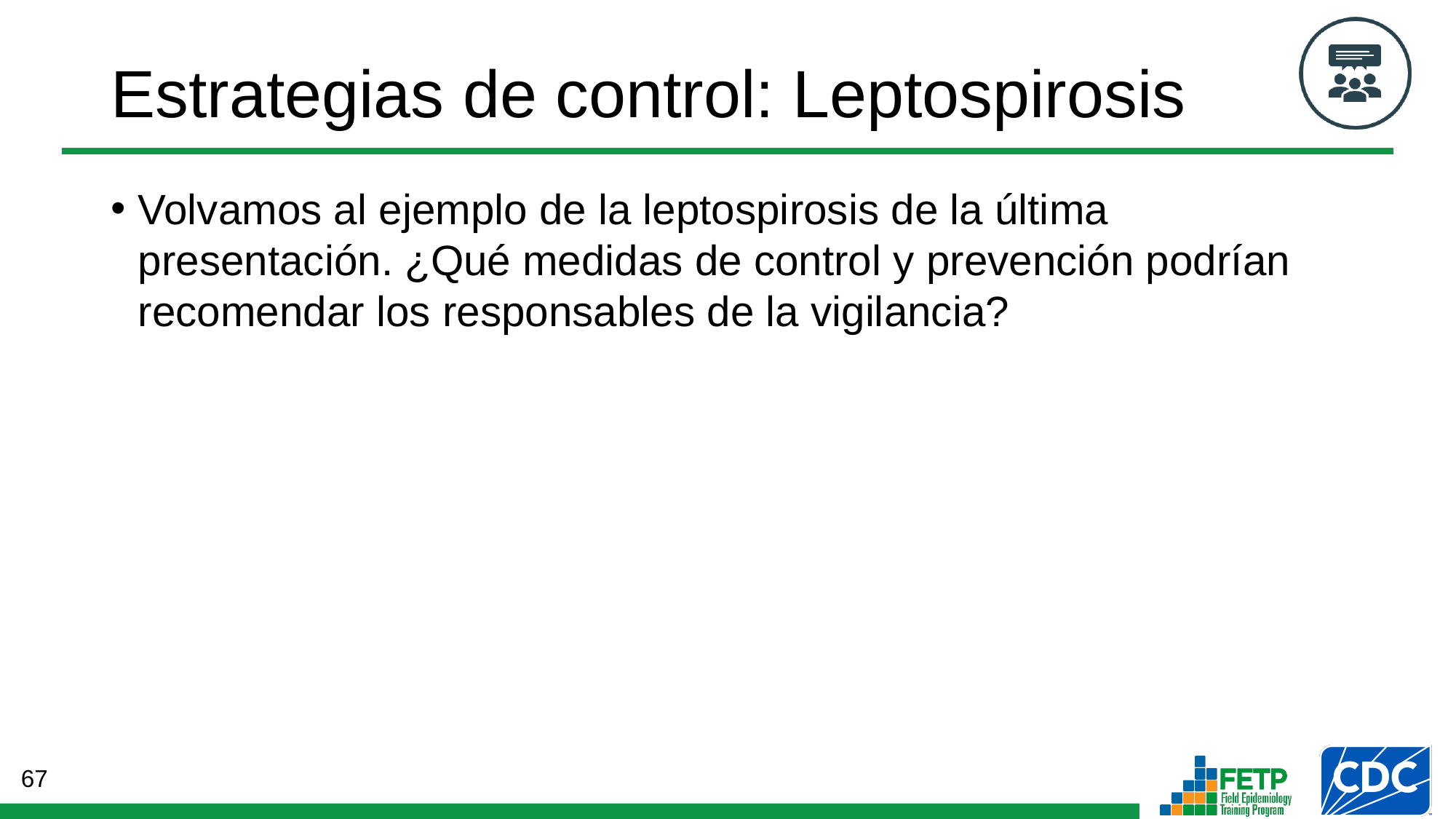

# Estrategias de control: Leptospirosis
Volvamos al ejemplo de la leptospirosis de la última presentación. ¿Qué medidas de control y prevención podrían recomendar los responsables de la vigilancia?